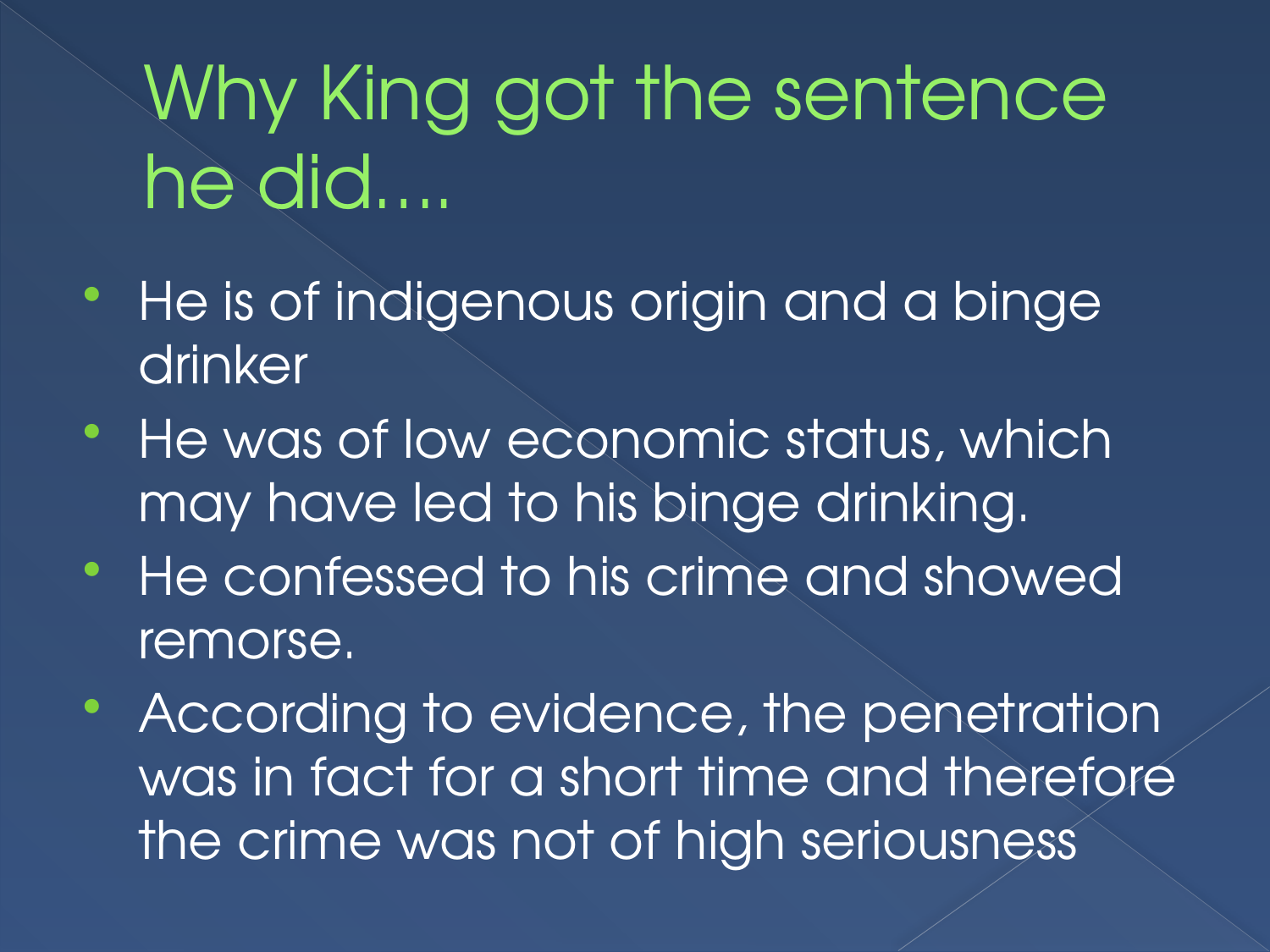

# Why King got the sentence he did….
He is of indigenous origin and a binge drinker
He was of low economic status, which may have led to his binge drinking.
He confessed to his crime and showed remorse.
According to evidence, the penetration was in fact for a short time and therefore the crime was not of high seriousness